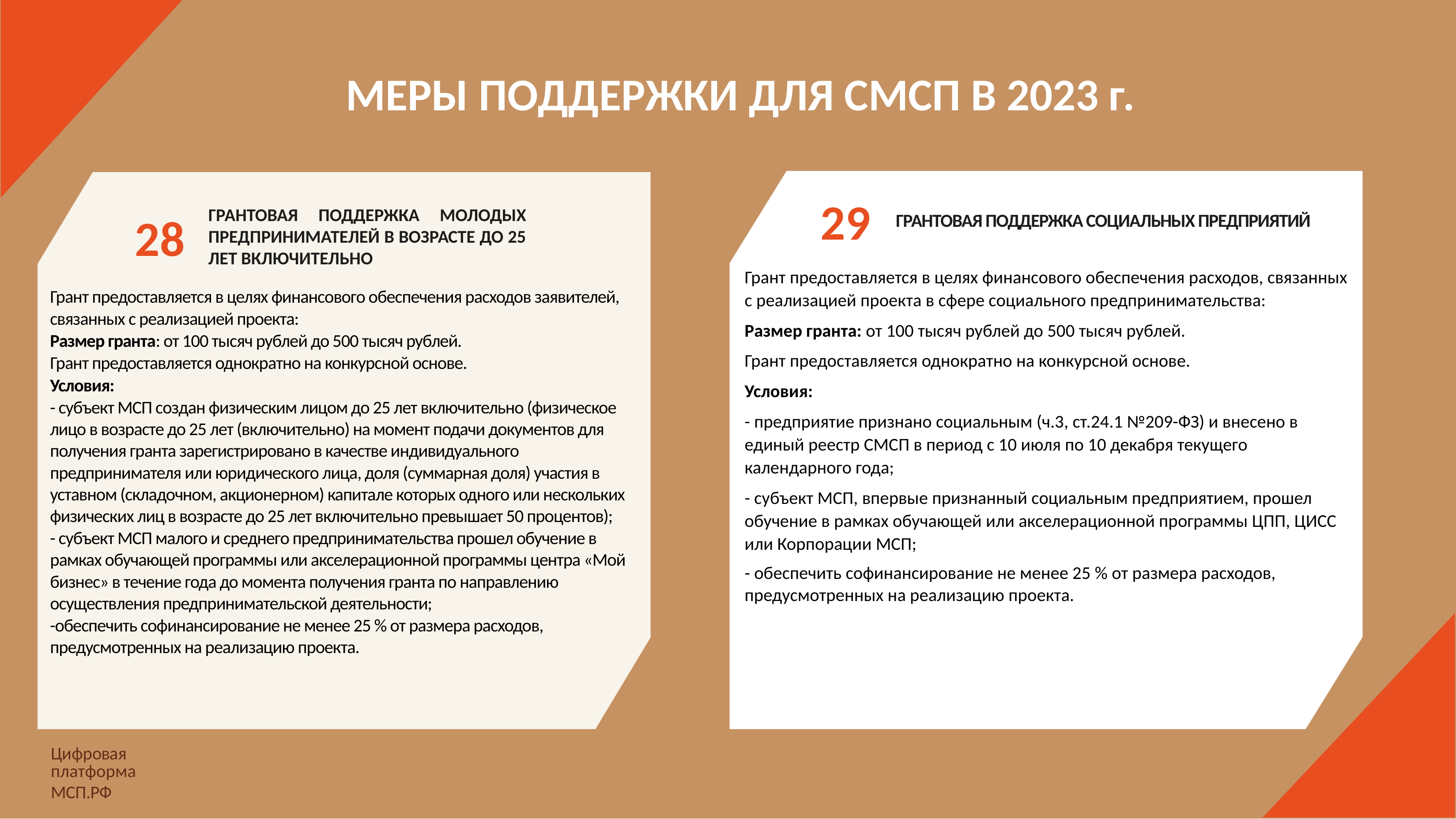

МЕРЫ ПОДДЕРЖКИ ДЛЯ СМСП В 2023 г.

29
ГРАНТОВАЯ ПОДДЕРЖКА МОЛОДЫХ ПРЕДПРИНИМАТЕЛЕЙ В ВОЗРАСТЕ ДО 25 ЛЕТ ВКЛЮЧИТЕЛЬНО

ГРАНТОВАЯ ПОДДЕРЖКА СОЦИАЛЬНЫХ ПРЕДПРИЯТИЙ
28
Грант предоставляется в целях финансового обеспечения расходов, связанных с реализацией проекта в сфере социального предпринимательства:
Размер гранта: от 100 тысяч рублей до 500 тысяч рублей.
Грант предоставляется однократно на конкурсной основе.
Условия:
- предприятие признано социальным (ч.3, ст.24.1 №209-ФЗ) и внесено в единый реестр СМСП в период с 10 июля по 10 декабря текущего календарного года;
- субъект МСП, впервые признанный социальным предприятием, прошел обучение в рамках обучающей или акселерационной программы ЦПП, ЦИСС или Корпорации МСП;
- обеспечить софинансирование не менее 25 % от размера расходов, предусмотренных на реализацию проекта.
Грант предоставляется в целях финансового обеспечения расходов заявителей, связанных с реализацией проекта:
Размер гранта: от 100 тысяч рублей до 500 тысяч рублей.
Грант предоставляется однократно на конкурсной основе.
Условия:
- субъект МСП создан физическим лицом до 25 лет включительно (физическое лицо в возрасте до 25 лет (включительно) на момент подачи документов для получения гранта зарегистрировано в качестве индивидуального предпринимателя или юридического лица, доля (суммарная доля) участия в уставном (складочном, акционерном) капитале которых одного или нескольких физических лиц в возрасте до 25 лет включительно превышает 50 процентов);
- субъект МСП малого и среднего предпринимательства прошел обучение в рамках обучающей программы или акселерационной программы центра «Мой бизнес» в течение года до момента получения гранта по направлению осуществления предпринимательской деятельности;
-обеспечить софинансирование не менее 25 % от размера расходов, предусмотренных на реализацию проекта.

Цифровая платформа
МСП.РФ